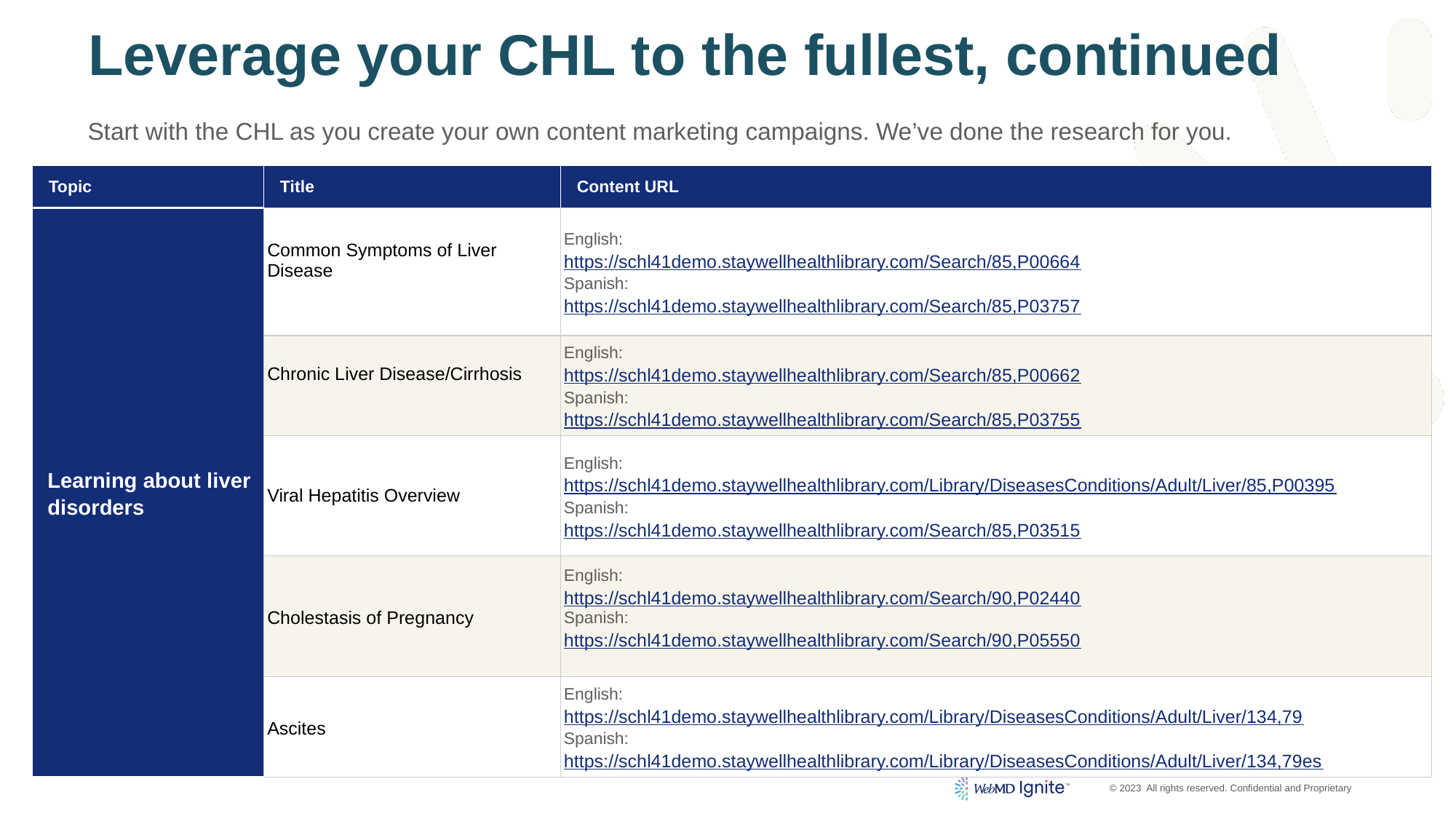

# Leverage your CHL to the fullest, continued
Start with the CHL as you create your own content marketing campaigns. We’ve done the research for you.
| Topic | Title | Content URL |
| --- | --- | --- |
| Learning about liver disorders | Common Symptoms of Liver Disease | English: https://schl41demo.staywellhealthlibrary.com/Search/85,P00664 Spanish: https://schl41demo.staywellhealthlibrary.com/Search/85,P03757 |
|  | Chronic Liver Disease/Cirrhosis | English: https://schl41demo.staywellhealthlibrary.com/Search/85,P00662 Spanish: https://schl41demo.staywellhealthlibrary.com/Search/85,P03755 |
|  | Viral Hepatitis Overview | English: https://schl41demo.staywellhealthlibrary.com/Library/DiseasesConditions/Adult/Liver/85,P00395 Spanish: https://schl41demo.staywellhealthlibrary.com/Search/85,P03515 |
|  | Cholestasis of Pregnancy | English: https://schl41demo.staywellhealthlibrary.com/Search/90,P02440 Spanish: https://schl41demo.staywellhealthlibrary.com/Search/90,P05550 |
|  | Ascites | English: https://schl41demo.staywellhealthlibrary.com/Library/DiseasesConditions/Adult/Liver/134,79 Spanish: https://schl41demo.staywellhealthlibrary.com/Library/DiseasesConditions/Adult/Liver/134,79es |